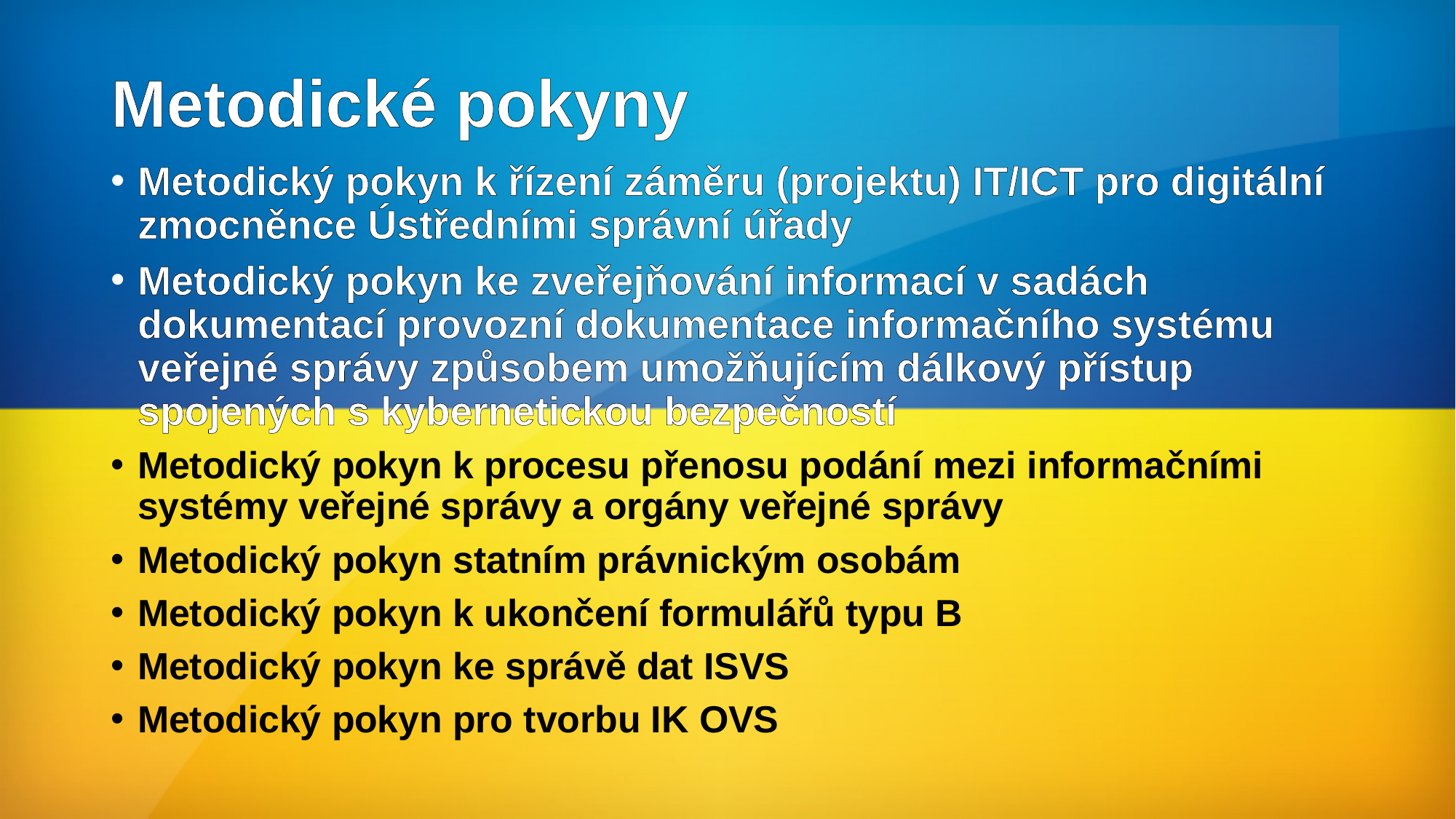

# Metodické pokyny
Metodický pokyn k řízení záměru (projektu) IT/ICT pro digitální zmocněnce Ústředními správní úřady
Metodický pokyn ke zveřejňování informací v sadách dokumentací provozní dokumentace informačního systému veřejné správy způsobem umožňujícím dálkový přístup spojených s kybernetickou bezpečností
Metodický pokyn k procesu přenosu podání mezi informačními systémy veřejné správy a orgány veřejné správy
Metodický pokyn statním právnickým osobám
Metodický pokyn k ukončení formulářů typu B
Metodický pokyn ke správě dat ISVS
Metodický pokyn pro tvorbu IK OVS